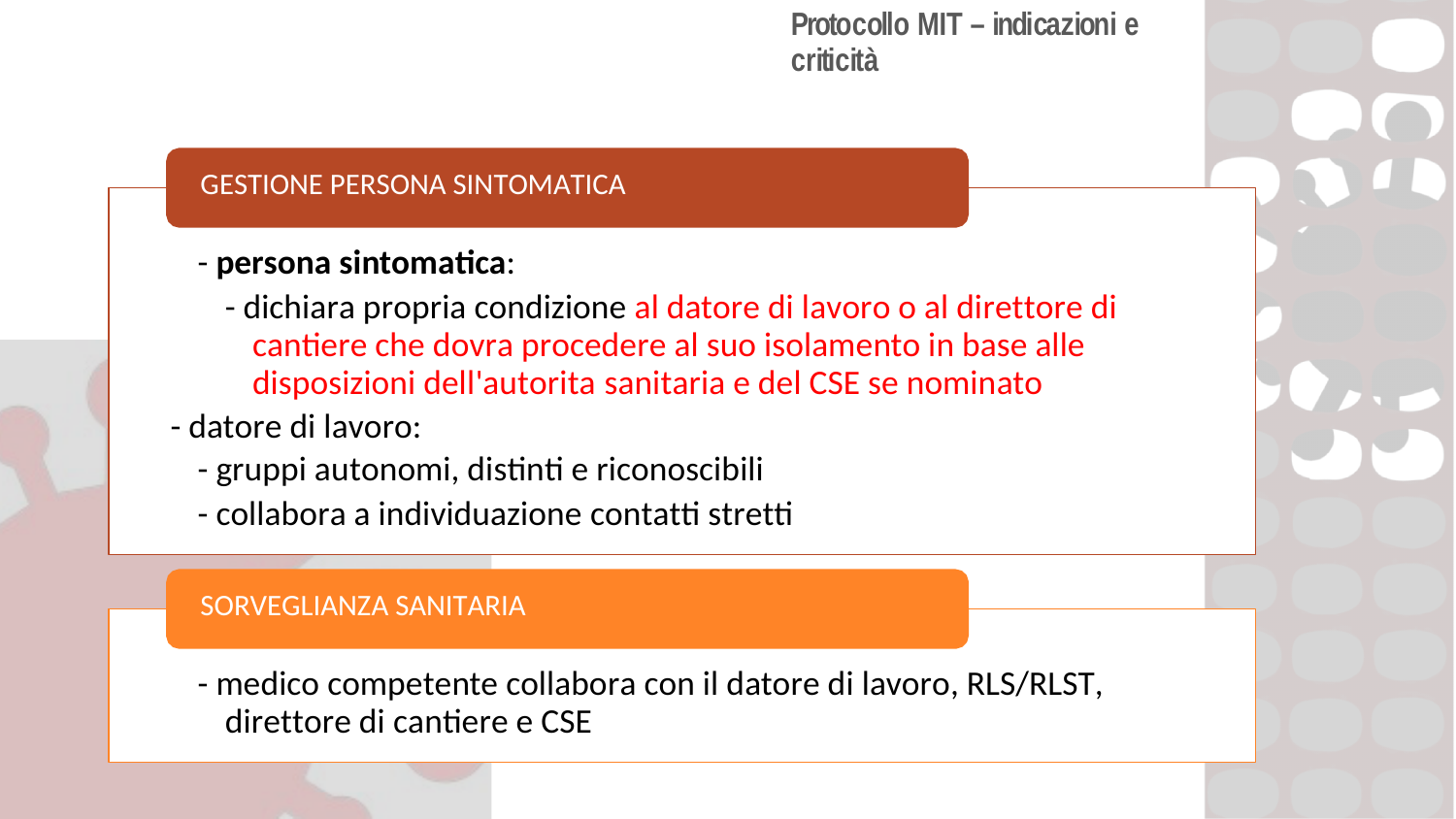

Protocollo MIT – indicazioni e criticità

GESTIONE PERSONA SINTOMATICA

- persona sintomatica:
- dichiara propria condizione al datore di lavoro o al direttore di cantiere che dovra procedere al suo isolamento in base alle disposizioni dell'autorita sanitaria e del CSE se nominato
- datore di lavoro:
- gruppi autonomi, distinti e riconoscibili
- collabora a individuazione contatti stretti

SORVEGLIANZA SANITARIA

- medico competente collabora con il datore di lavoro, RLS/RLST, direttore di cantiere e CSE